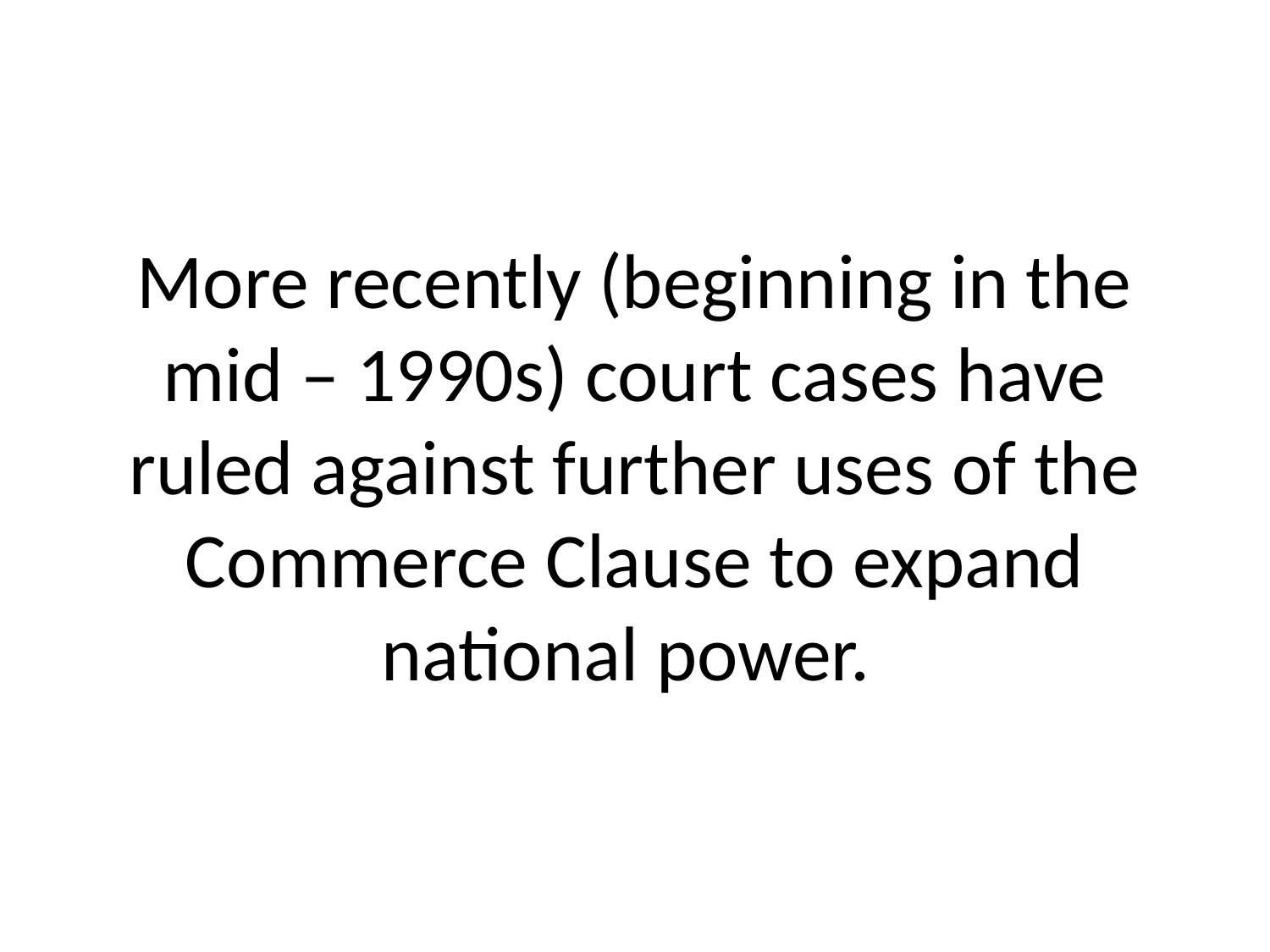

# More recently (beginning in the mid – 1990s) court cases have ruled against further uses of the Commerce Clause to expand national power.